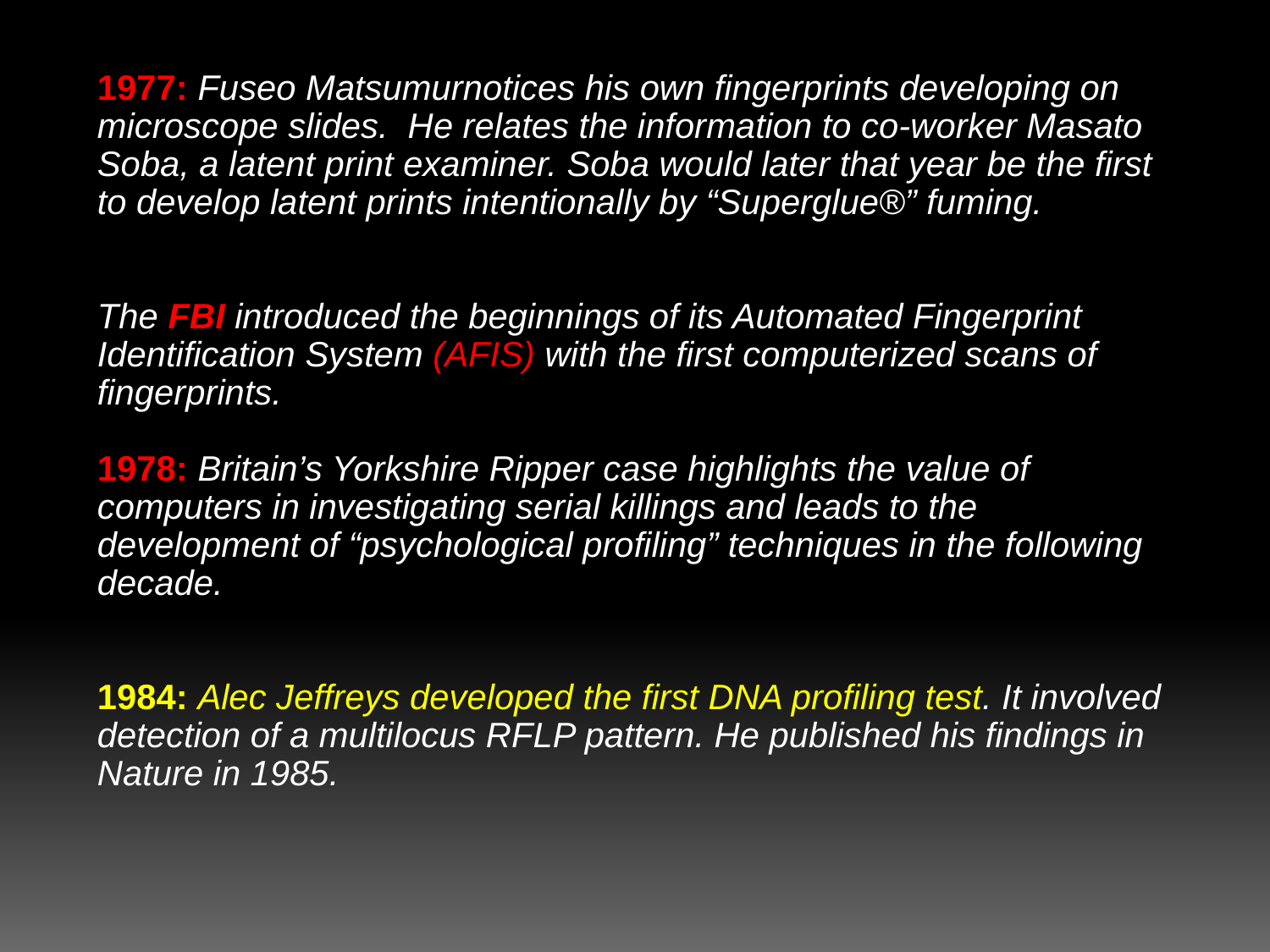

1977: Fuseo Matsumurnotices his own fingerprints developing on microscope slides.  He relates the information to co-worker Masato Soba, a latent print examiner. Soba would later that year be the first to develop latent prints intentionally by “Superglue®” fuming.

The FBI introduced the beginnings of its Automated Fingerprint Identification System (AFIS) with the first computerized scans of fingerprints.

1978: Britain’s Yorkshire Ripper case highlights the value of computers in investigating serial killings and leads to the development of “psychological profiling” techniques in the following decade.

1984: Alec Jeffreys developed the first DNA profiling test. It involved detection of a multilocus RFLP pattern. He published his findings in Nature in 1985.